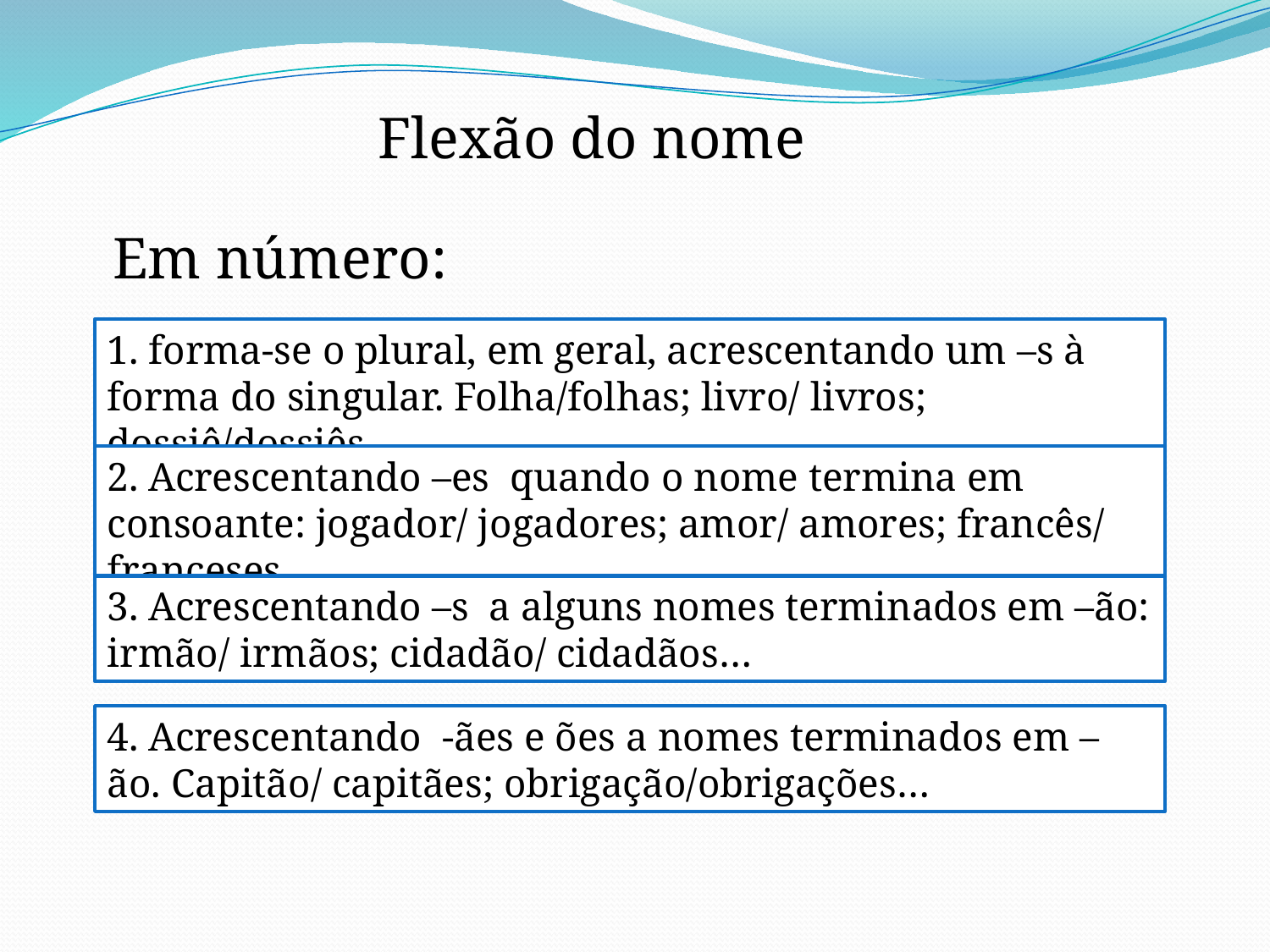

Flexão do nome
Em número:
1. forma-se o plural, em geral, acrescentando um –s à forma do singular. Folha/folhas; livro/ livros; dossiê/dossiês…
2. Acrescentando –es  quando o nome termina em consoante: jogador/ jogadores; amor/ amores; francês/ franceses…
3. Acrescentando –s  a alguns nomes terminados em –ão: irmão/ irmãos; cidadão/ cidadãos…
4. Acrescentando  -ães e ões a nomes terminados em –ão. Capitão/ capitães; obrigação/obrigações…